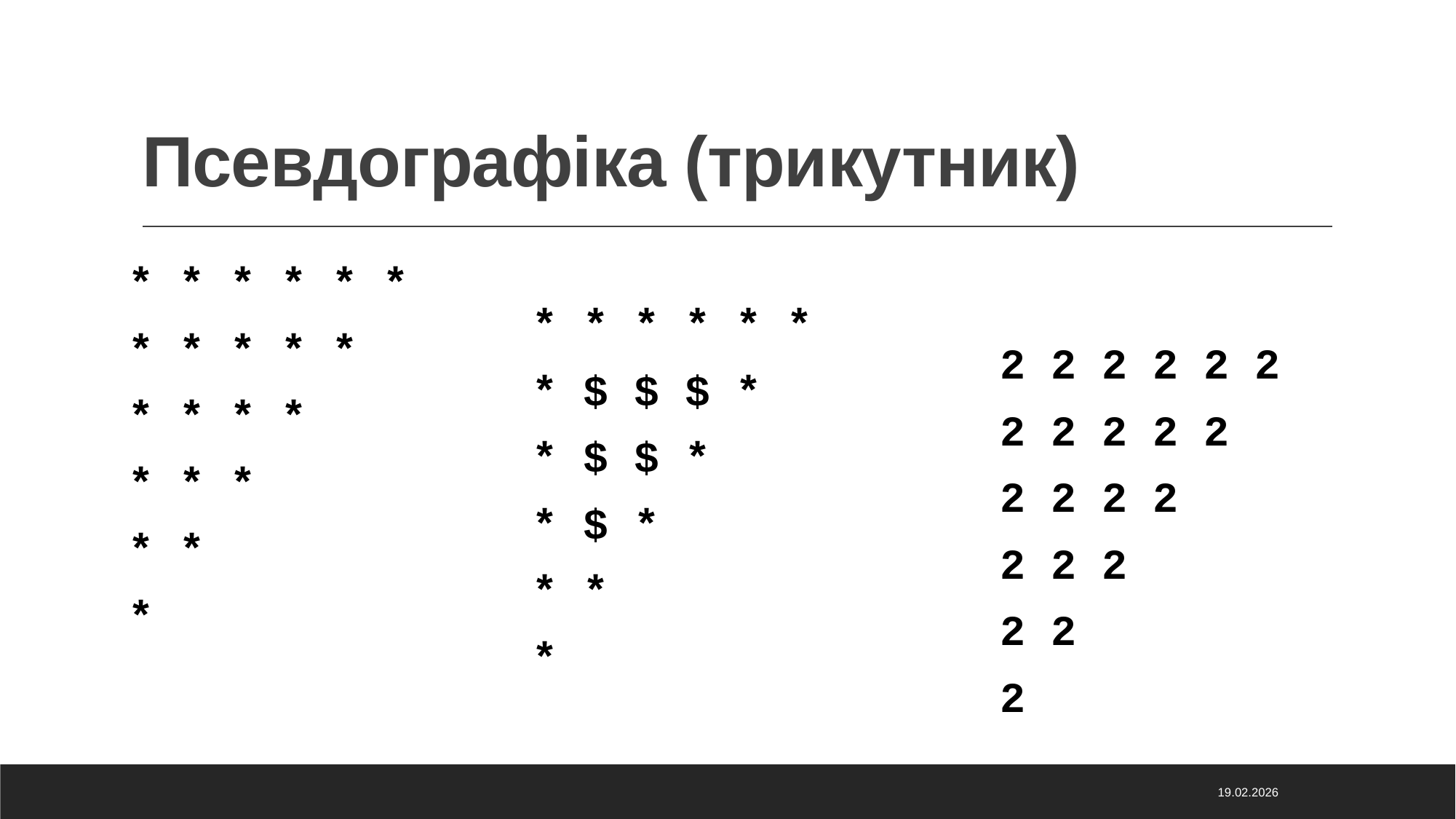

# Псевдографіка (трикутник)
* * * * * *
* * * * *
* * * *
* * *
* *
*
* * * * * *
* $ $ $ *
* $ $ *
* $ *
* *
*
2 2 2 2 2 2
2 2 2 2 2
2 2 2 2
2 2 2
2 2
2
19.02.2026